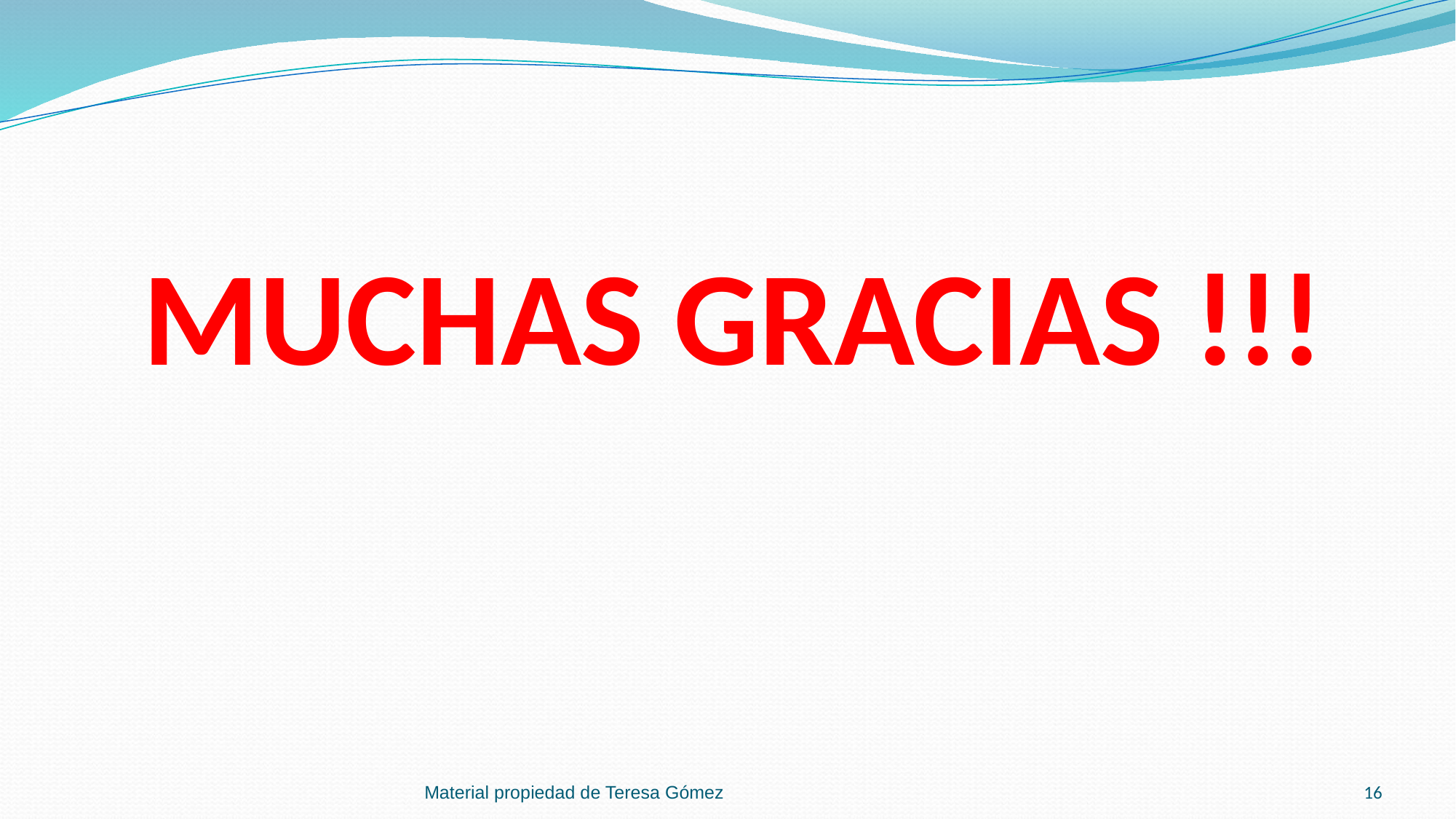

# MUCHAS GRACIAS !!!
Material propiedad de Teresa Gómez
16